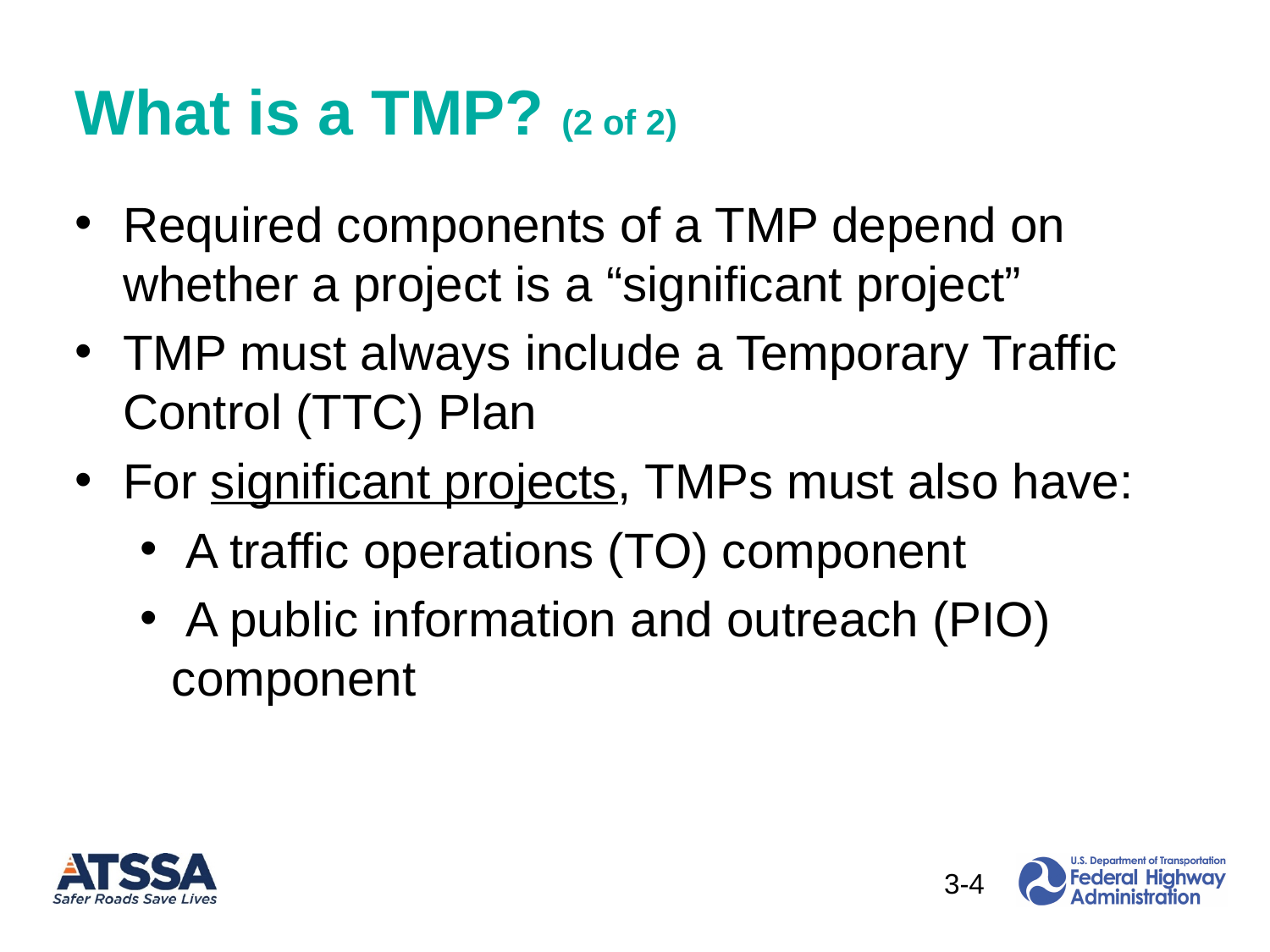

# What is a TMP? (2 of 2)
Required components of a TMP depend on whether a project is a “significant project”
TMP must always include a Temporary Traffic Control (TTC) Plan
For significant projects, TMPs must also have:
 A traffic operations (TO) component
 A public information and outreach (PIO) component